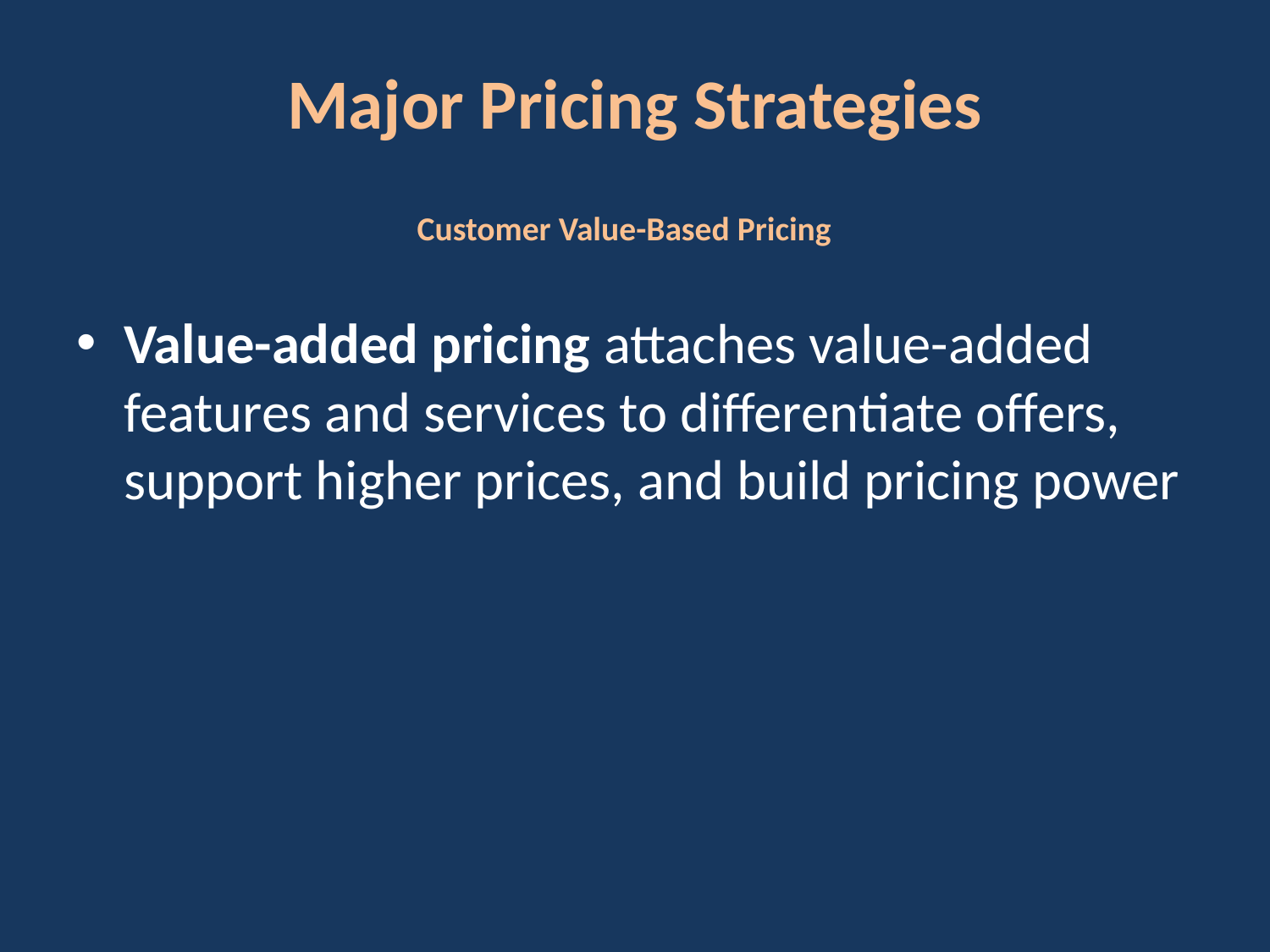

# Major Pricing Strategies
Customer Value-Based Pricing

Value-added pricing attaches value-added features and services to differentiate offers, support higher prices, and build pricing power